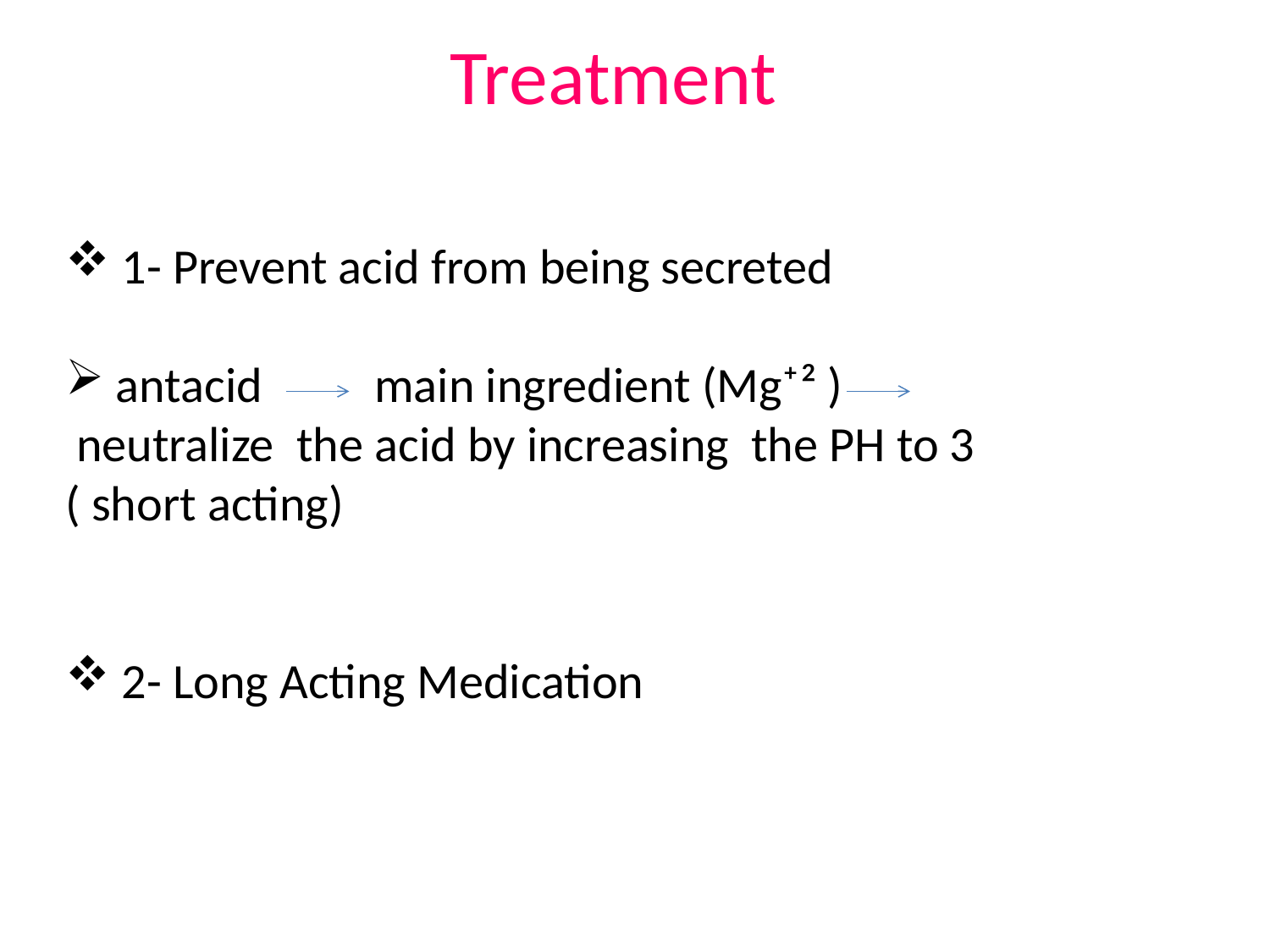

Treatment

 1- Prevent acid from being secreted

 antacid          main ingredient (Mg⁺² )
 neutralize  the acid by increasing  the PH to 3
( short acting)

 2- Long Acting Medication